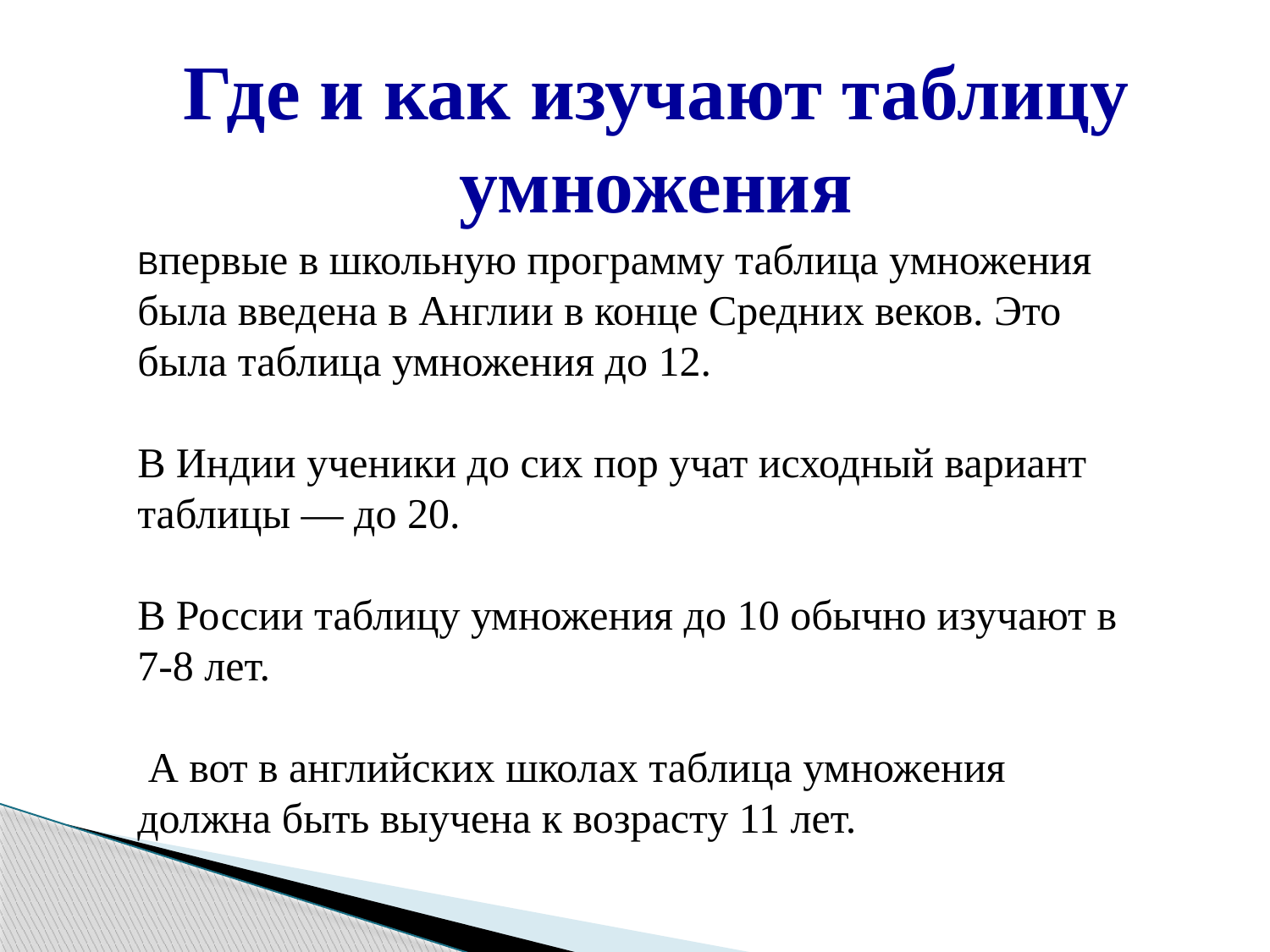

# Где и как изучают таблицу умножения
Впервые в школьную программу таблица умножения была введена в Англии в конце Средних веков. Это была таблица умножения до 12.

В Индии ученики до сих пор учат исходный вариант таблицы — до 20.

В России таблицу умножения до 10 обычно изучают в 7-8 лет.

 А вот в английских школах таблица умножения должна быть выучена к возрасту 11 лет.